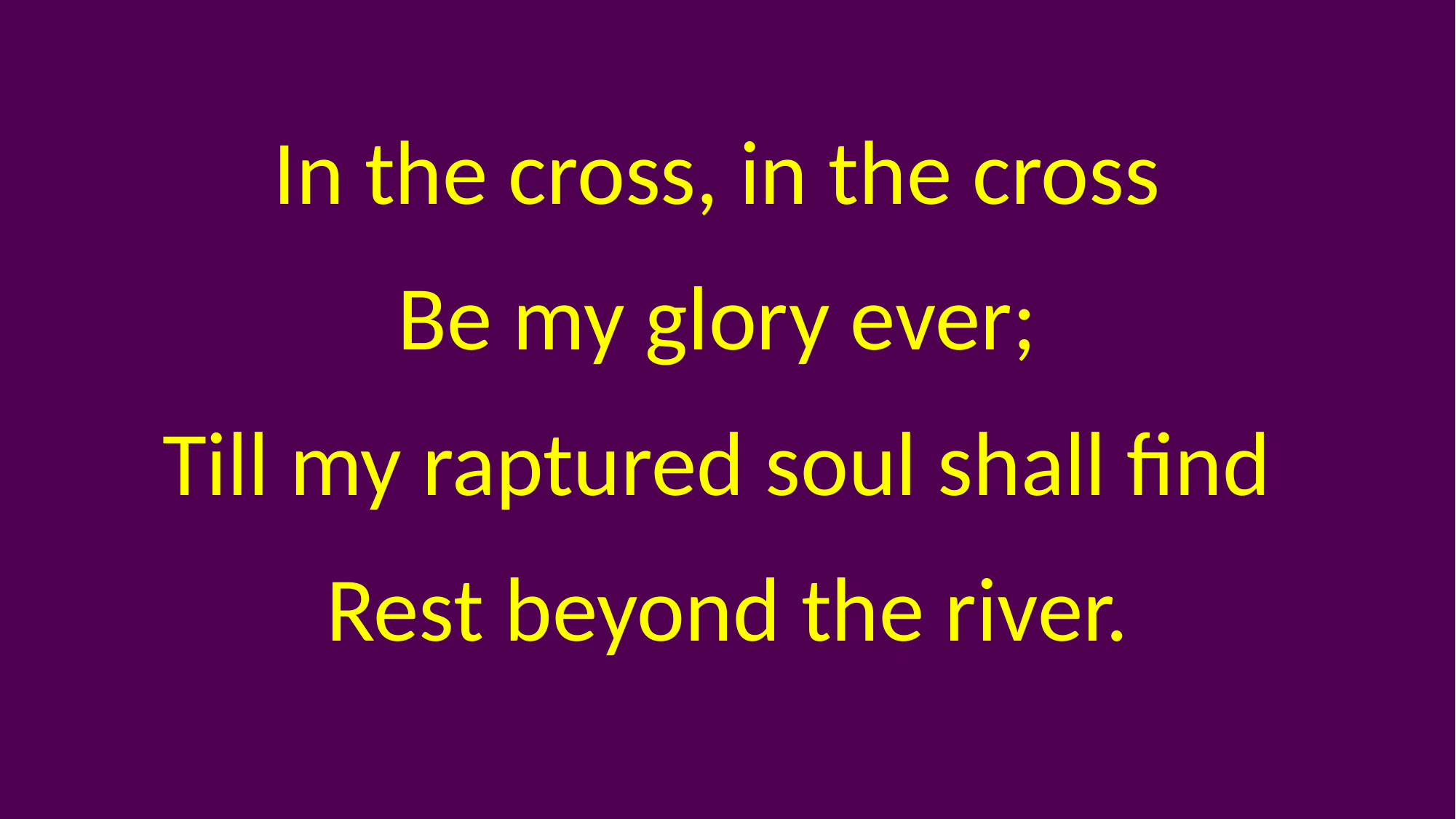

In the cross, in the cross
Be my glory ever;
Till my raptured soul shall find
Rest beyond the river.